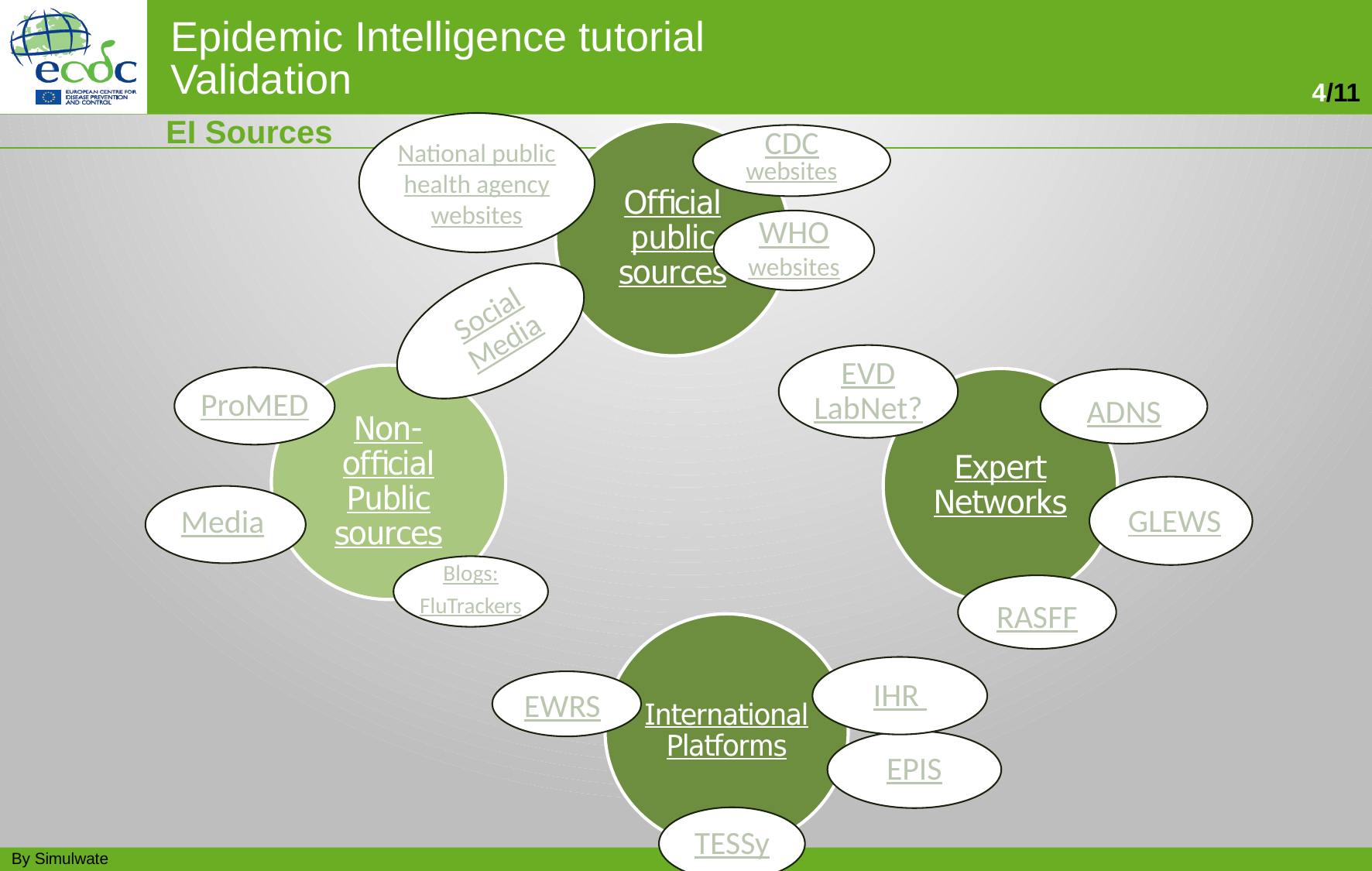

EI Sources

National public health agency websites
Official public sources

Expert Networks

International Platforms

Non-official Public sources

CDC
websites

WHO websites

Social Media

EVD LabNet?

ProMED

ADNS

GLEWS

Media

Blogs:
FluTrackers

RASFF

IHR

EWRS

EPIS

TESSy